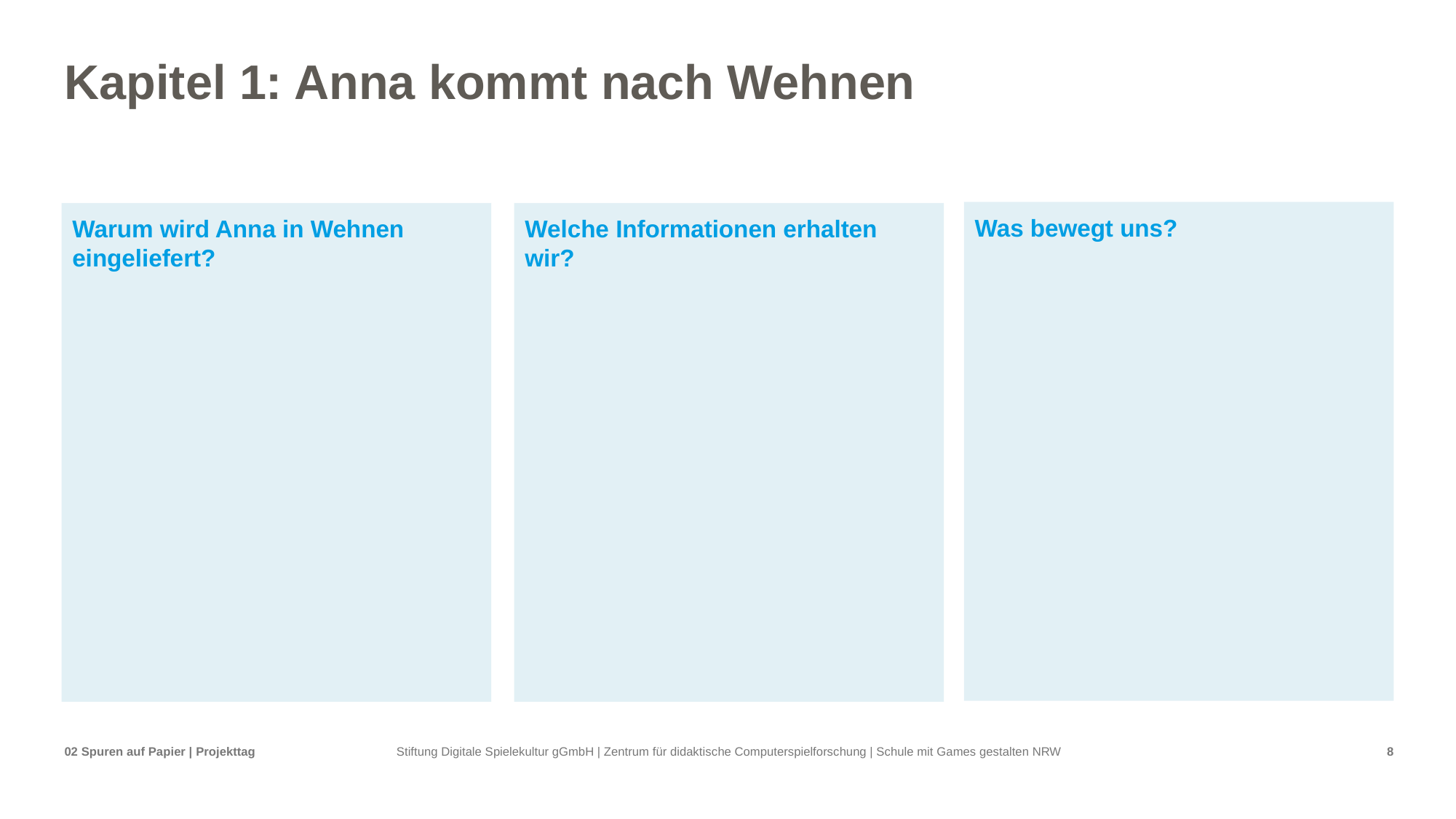

# Kapitel 1: Anna kommt nach Wehnen
Was bewegt uns?
Warum wird Anna in Wehnen eingeliefert?
Welche Informationen erhalten wir?
02 Spuren auf Papier | Projekttag
8